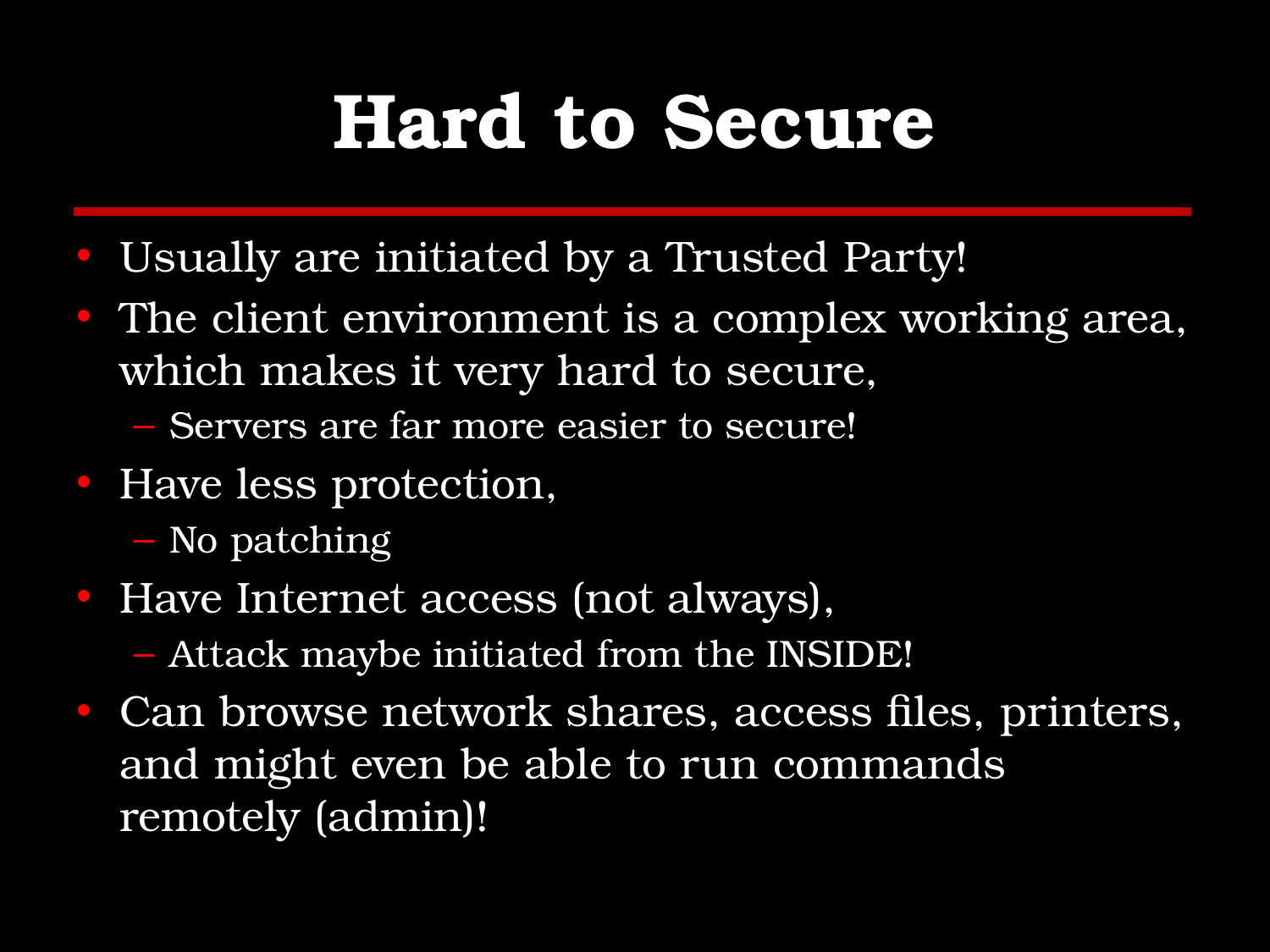

# Hard to Secure
Usually are initiated by a Trusted Party!
The client environment is a complex working area, which makes it very hard to secure,
Servers are far more easier to secure!
Have less protection,
No patching
Have Internet access (not always),
Attack maybe initiated from the INSIDE!
Can browse network shares, access files, printers, and might even be able to run commands remotely (admin)!